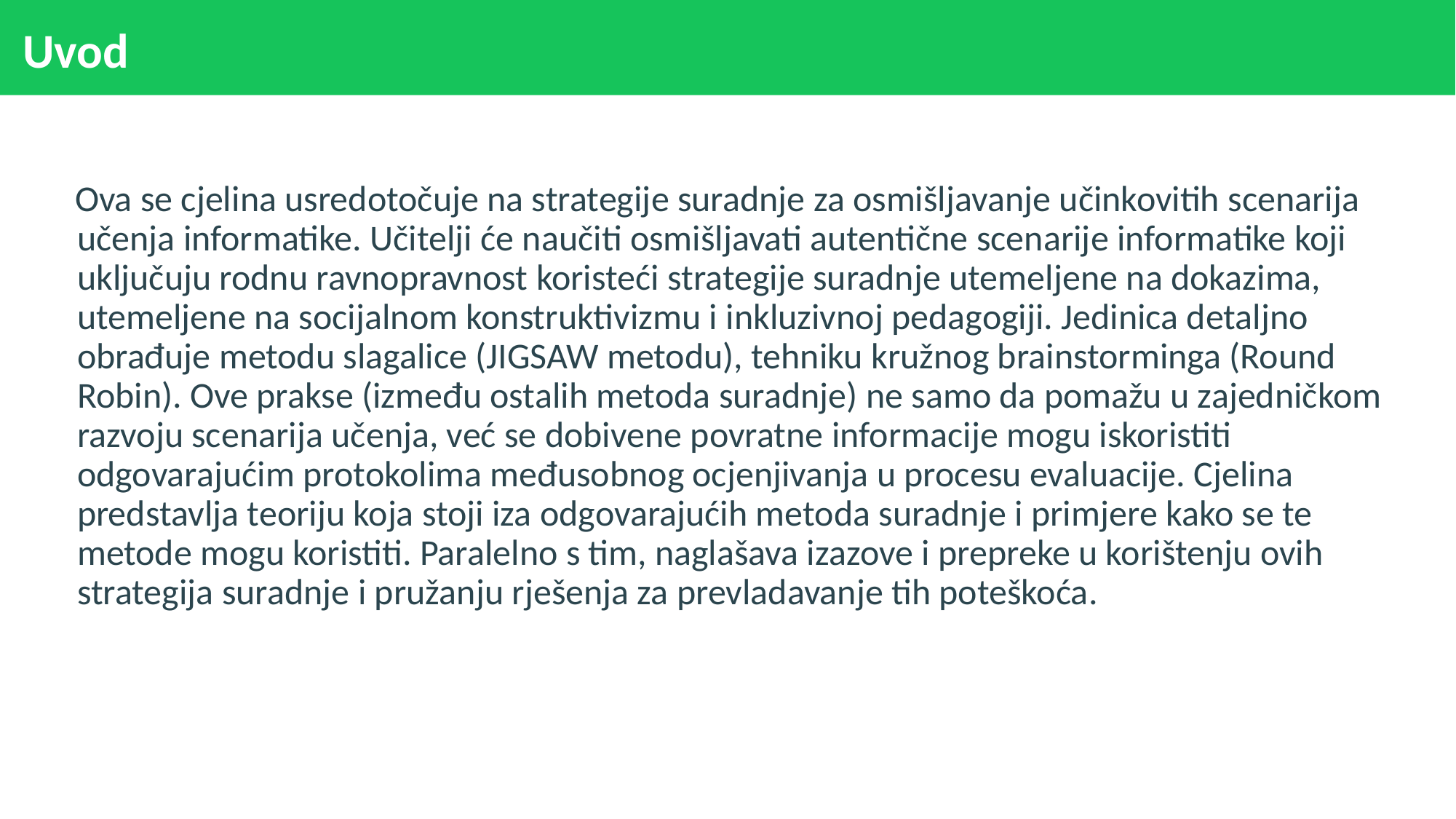

# Uvod
Ova se cjelina usredotočuje na strategije suradnje za osmišljavanje učinkovitih scenarija učenja informatike. Učitelji će naučiti osmišljavati autentične scenarije informatike koji uključuju rodnu ravnopravnost koristeći strategije suradnje utemeljene na dokazima, utemeljene na socijalnom konstruktivizmu i inkluzivnoj pedagogiji. Jedinica detaljno obrađuje metodu slagalice (JIGSAW metodu), tehniku kružnog brainstorminga (Round Robin). Ove prakse (između ostalih metoda suradnje) ne samo da pomažu u zajedničkom razvoju scenarija učenja, već se dobivene povratne informacije mogu iskoristiti odgovarajućim protokolima međusobnog ocjenjivanja u procesu evaluacije. Cjelina predstavlja teoriju koja stoji iza odgovarajućih metoda suradnje i primjere kako se te metode mogu koristiti. Paralelno s tim, naglašava izazove i prepreke u korištenju ovih strategija suradnje i pružanju rješenja za prevladavanje tih poteškoća.